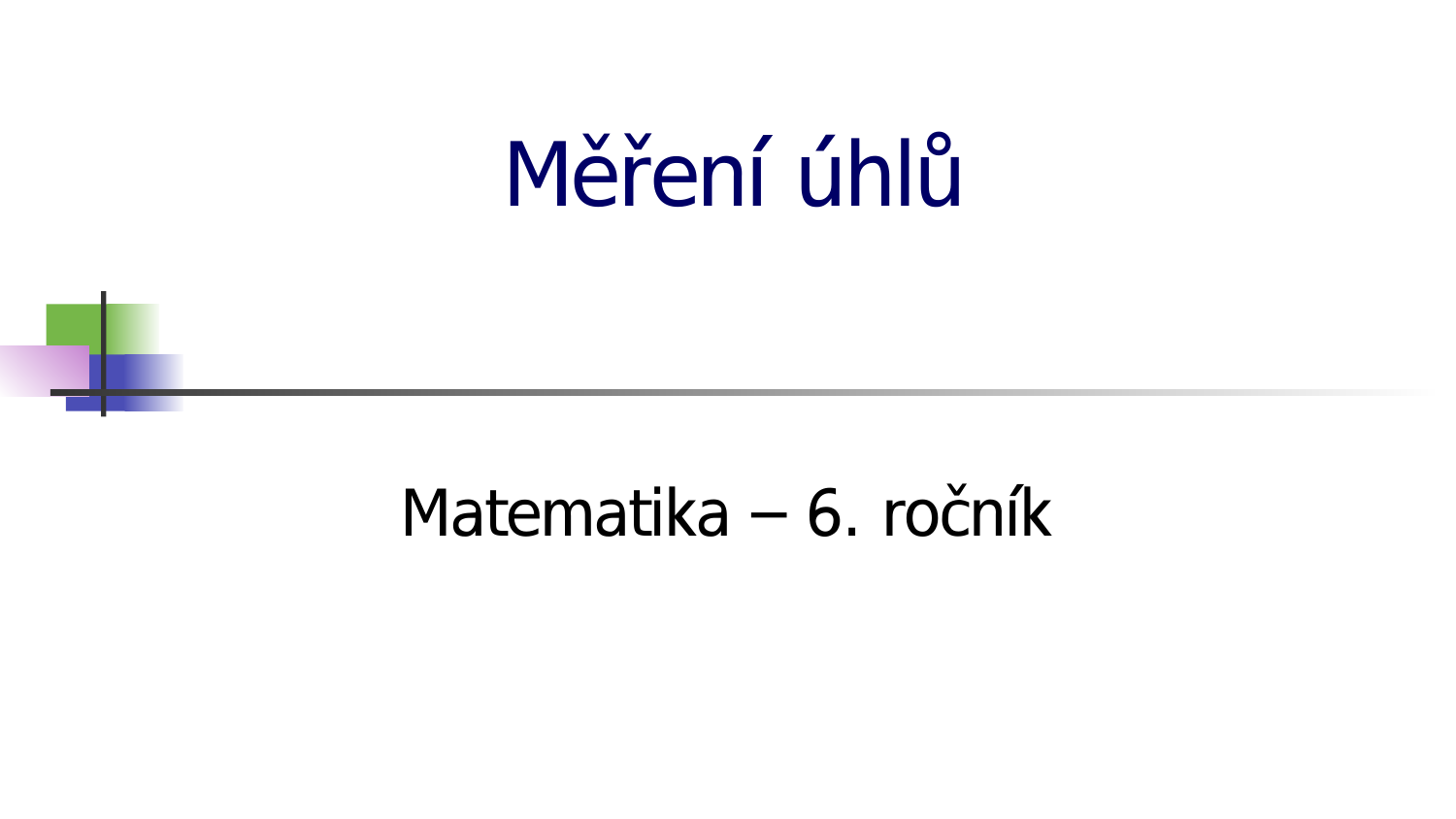

# Měření úhlů
Matematika – 6. ročník